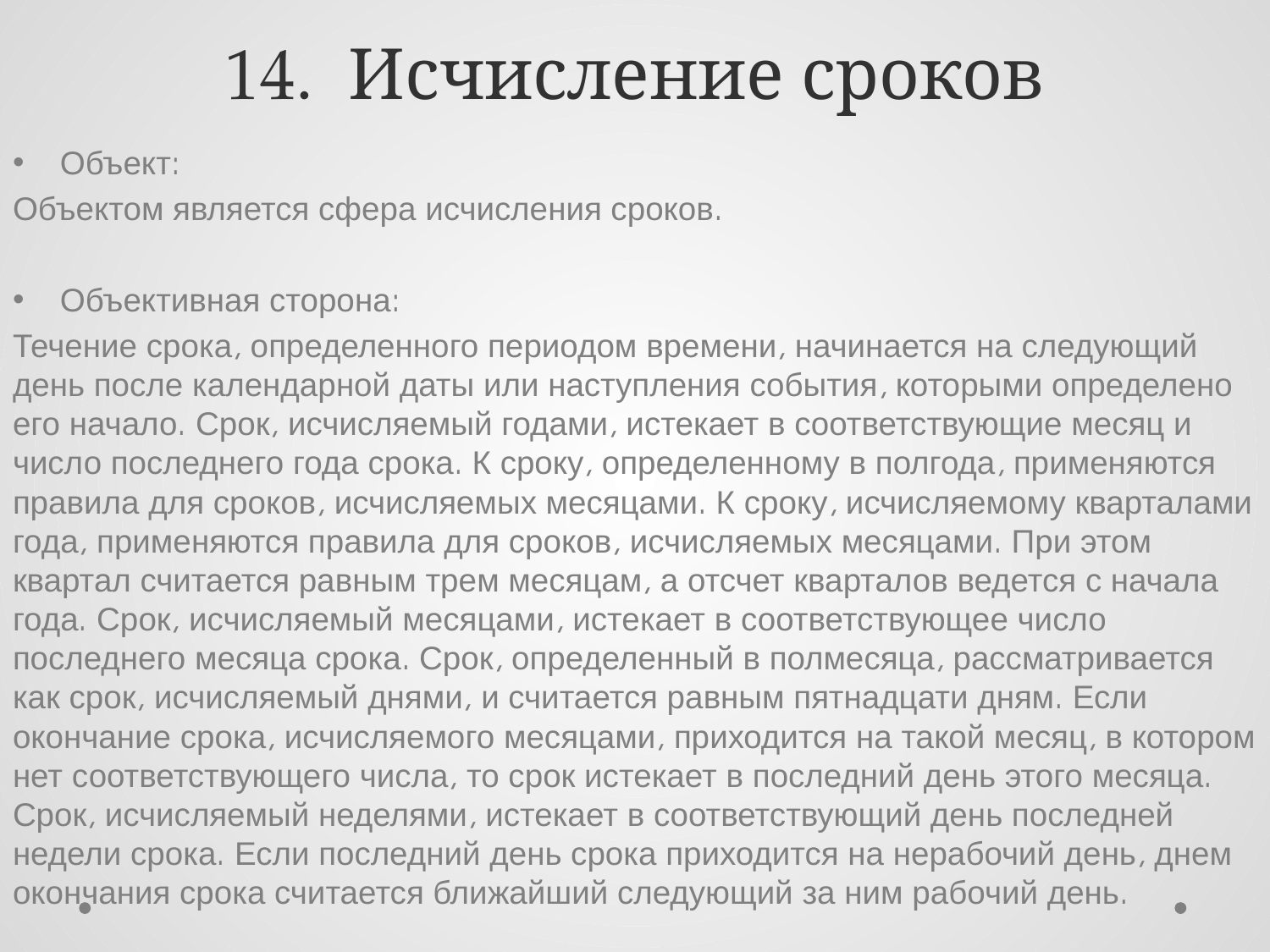

# 14.  Исчисление сроков
Объект:
Объектом является сфера исчисления сроков.

Объективная сторона:
Течение срока, определенного периодом времени, начинается на следующий день после календарной даты или наступления события, которыми определено его начало. Срок, исчисляемый годами, истекает в соответствующие месяц и число последнего года срока. К сроку, определенному в полгода, применяются правила для сроков, исчисляемых месяцами. К сроку, исчисляемому кварталами года, применяются правила для сроков, исчисляемых месяцами. При этом квартал считается равным трем месяцам, а отсчет кварталов ведется с начала года. Срок, исчисляемый месяцами, истекает в соответствующее число последнего месяца срока. Срок, определенный в полмесяца, рассматривается как срок, исчисляемый днями, и считается равным пятнадцати дням. Если окончание срока, исчисляемого месяцами, приходится на такой месяц, в котором нет соответствующего числа, то срок истекает в последний день этого месяца. Срок, исчисляемый неделями, истекает в соответствующий день последней недели срока. Если последний день срока приходится на нерабочий день, днем окончания срока считается ближайший следующий за ним рабочий день.